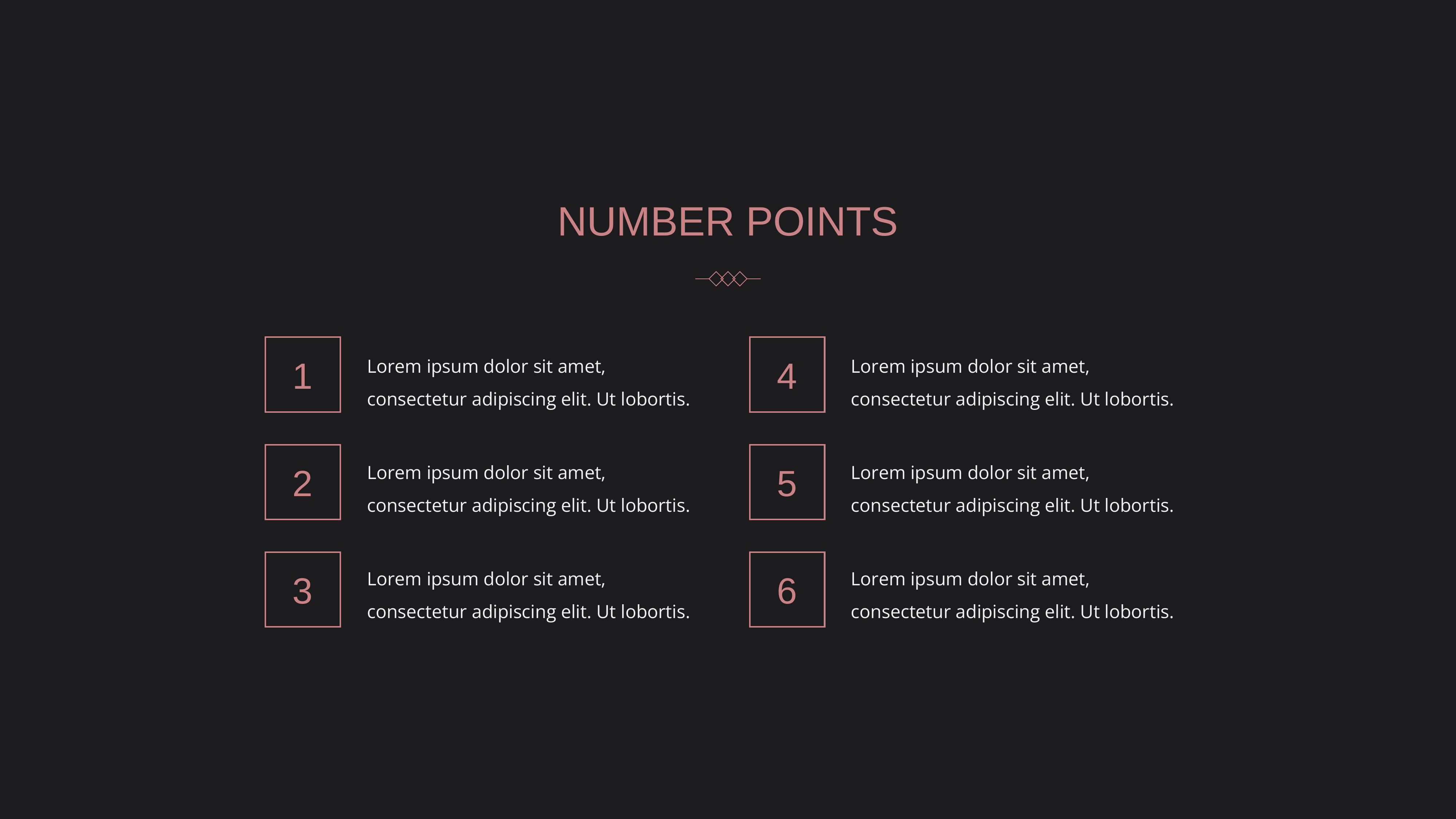

NUMBER POINTS

Lorem ipsum dolor sit amet, consectetur adipiscing elit. Ut lobortis.
Lorem ipsum dolor sit amet, consectetur adipiscing elit. Ut lobortis.
1
4

Lorem ipsum dolor sit amet, consectetur adipiscing elit. Ut lobortis.
Lorem ipsum dolor sit amet, consectetur adipiscing elit. Ut lobortis.
2
5

Lorem ipsum dolor sit amet, consectetur adipiscing elit. Ut lobortis.
Lorem ipsum dolor sit amet, consectetur adipiscing elit. Ut lobortis.
3
6